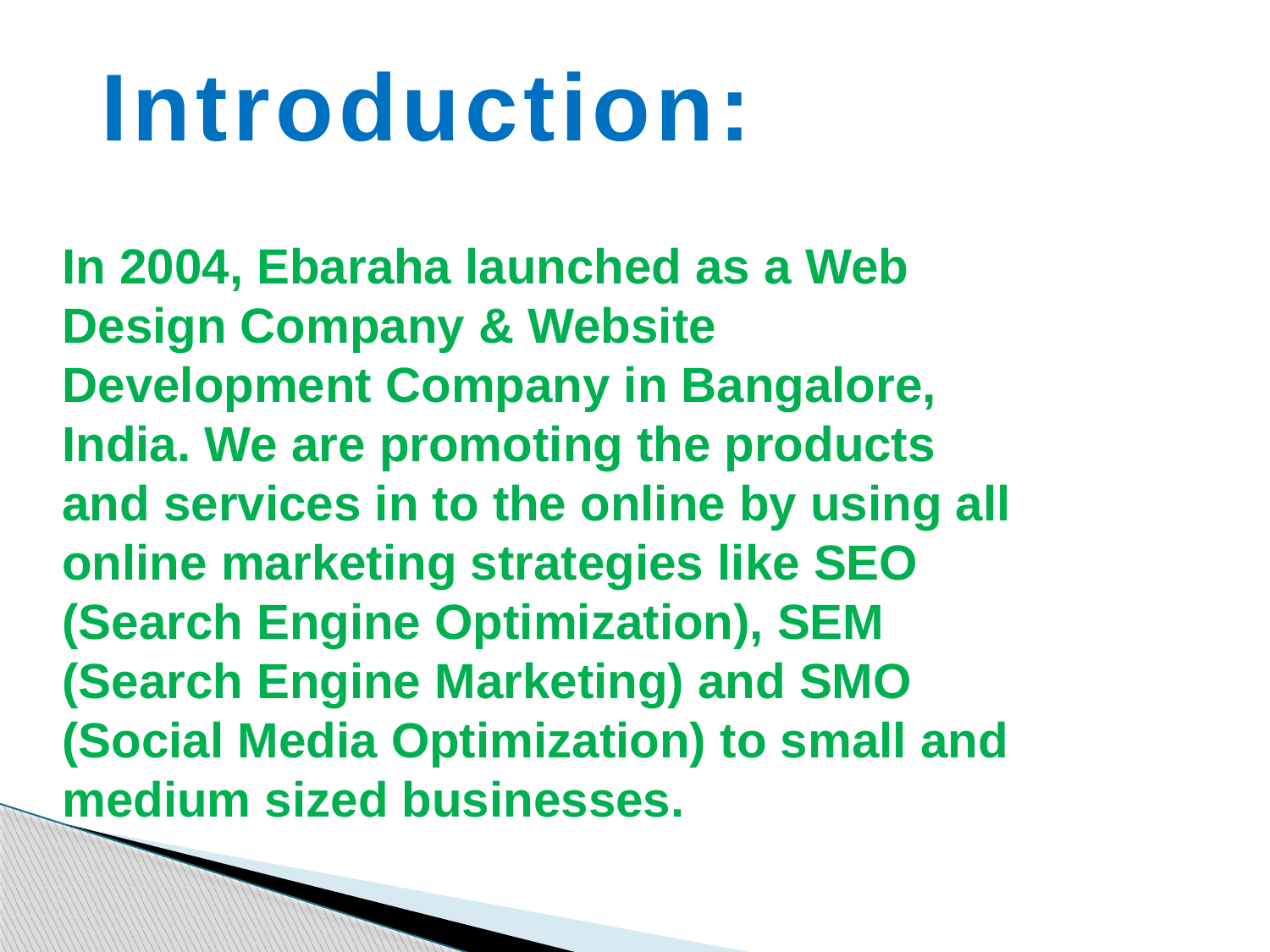

Introduction:
In 2004, Ebaraha launched as a Web Design Company & Website Development Company in Bangalore, India. We are promoting the products and services in to the online by using all online marketing strategies like SEO (Search Engine Optimization), SEM (Search Engine Marketing) and SMO (Social Media Optimization) to small and medium sized businesses.